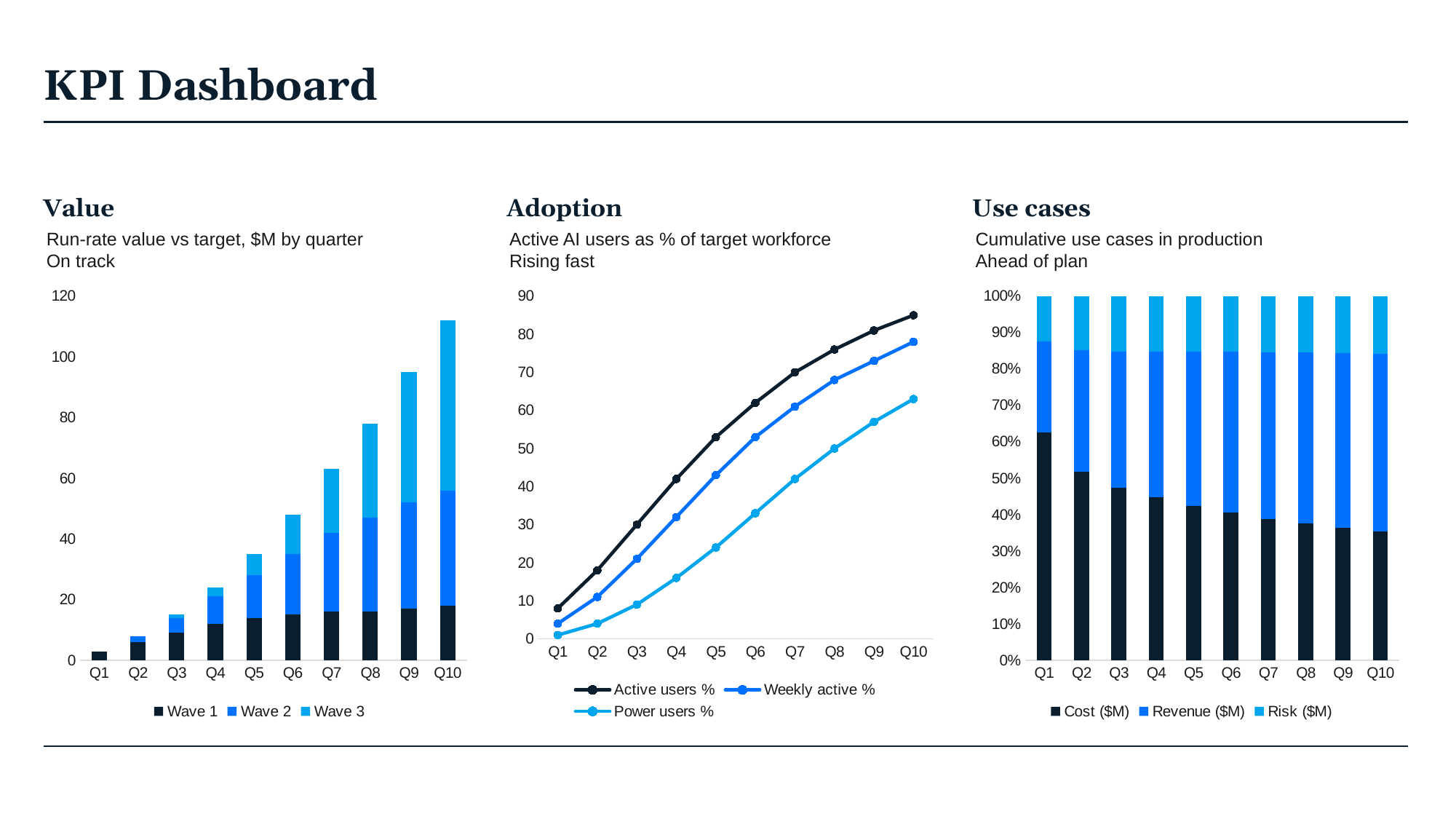

# KPI Dashboard
Value
Adoption
Use cases
Run-rate value vs target, $M by quarter
On track
Active AI users as % of target workforce
Rising fast
Cumulative use cases in production
Ahead of plan

### Chart

| Category | Wave 1 | Wave 2 | Wave 3 |
|---|---|---|---|
| Q1 | 3.0 | 0.0 | 0.0 |
| Q2 | 6.0 | 2.0 | 0.0 |
| Q3 | 9.0 | 5.0 | 1.0 |
| Q4 | 12.0 | 9.0 | 3.0 |
| Q5 | 14.0 | 14.0 | 7.0 |
| Q6 | 15.0 | 20.0 | 13.0 |
| Q7 | 16.0 | 26.0 | 21.0 |
| Q8 | 16.0 | 31.0 | 31.0 |
| Q9 | 17.0 | 35.0 | 43.0 |
| Q10 | 18.0 | 38.0 | 56.0 |

### Chart

| Category | Active users % | Weekly active % | Power users % |
|---|---|---|---|
| Q1 | 8.0 | 4.0 | 1.0 |
| Q2 | 18.0 | 11.0 | 4.0 |
| Q3 | 30.0 | 21.0 | 9.0 |
| Q4 | 42.0 | 32.0 | 16.0 |
| Q5 | 53.0 | 43.0 | 24.0 |
| Q6 | 62.0 | 53.0 | 33.0 |
| Q7 | 70.0 | 61.0 | 42.0 |
| Q8 | 76.0 | 68.0 | 50.0 |
| Q9 | 81.0 | 73.0 | 57.0 |
| Q10 | 85.0 | 78.0 | 63.0 |

### Chart

| Category | Cost ($M) | Revenue ($M) | Risk ($M) |
|---|---|---|---|
| Q1 | 5.0 | 2.0 | 1.0 |
| Q2 | 14.0 | 9.0 | 4.0 |
| Q3 | 28.0 | 22.0 | 9.0 |
| Q4 | 47.0 | 42.0 | 16.0 |
| Q5 | 70.0 | 70.0 | 25.0 |
| Q6 | 96.0 | 105.0 | 36.0 |
| Q7 | 124.0 | 146.0 | 49.0 |
| Q8 | 153.0 | 192.0 | 63.0 |
| Q9 | 183.0 | 242.0 | 79.0 |
| Q10 | 214.0 | 296.0 | 96.0 |